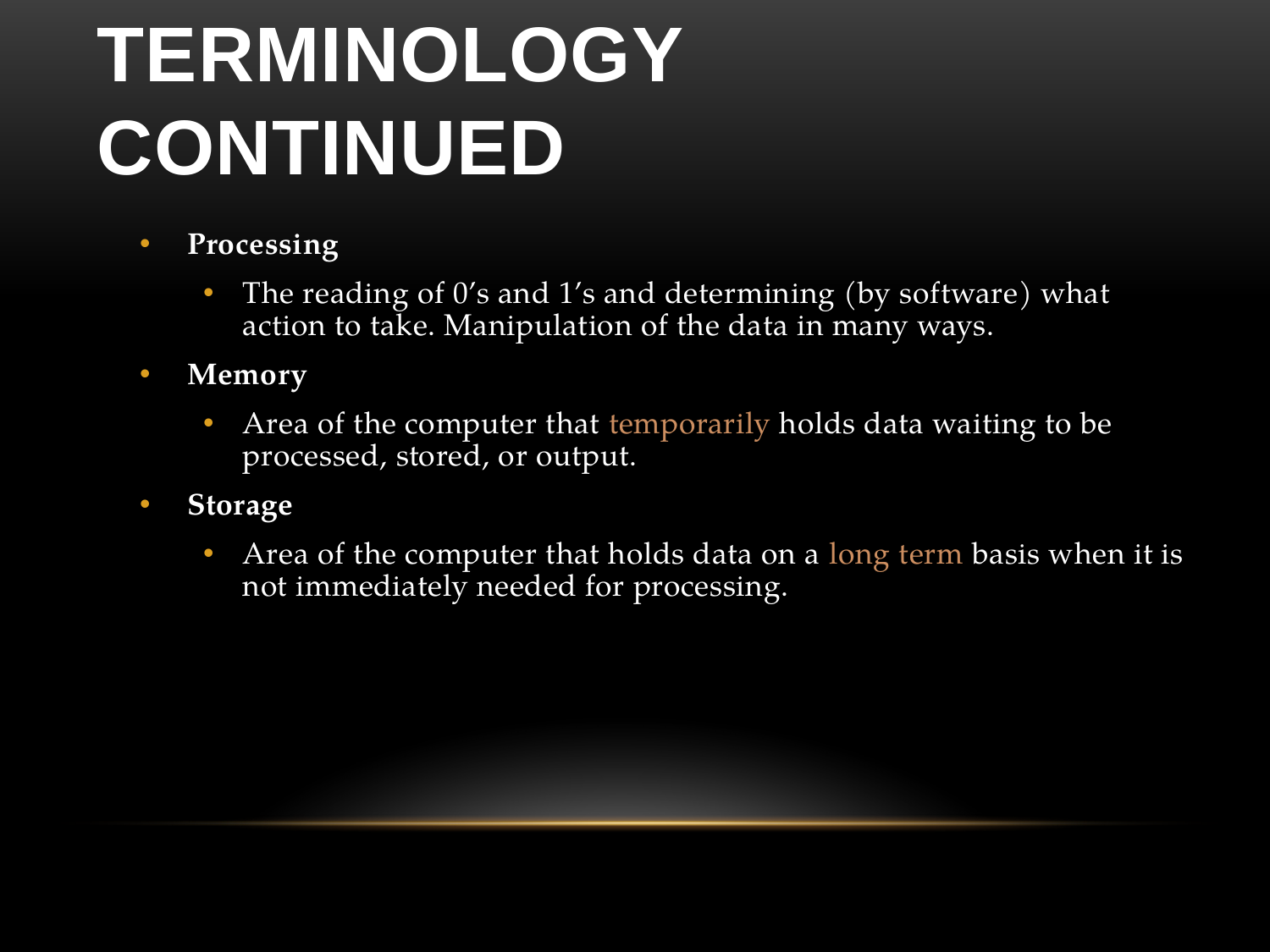

# Terminology Continued
Processing
The reading of 0’s and 1’s and determining (by software) what action to take. Manipulation of the data in many ways.
Memory
Area of the computer that temporarily holds data waiting to be processed, stored, or output.
Storage
Area of the computer that holds data on a long term basis when it is not immediately needed for processing.